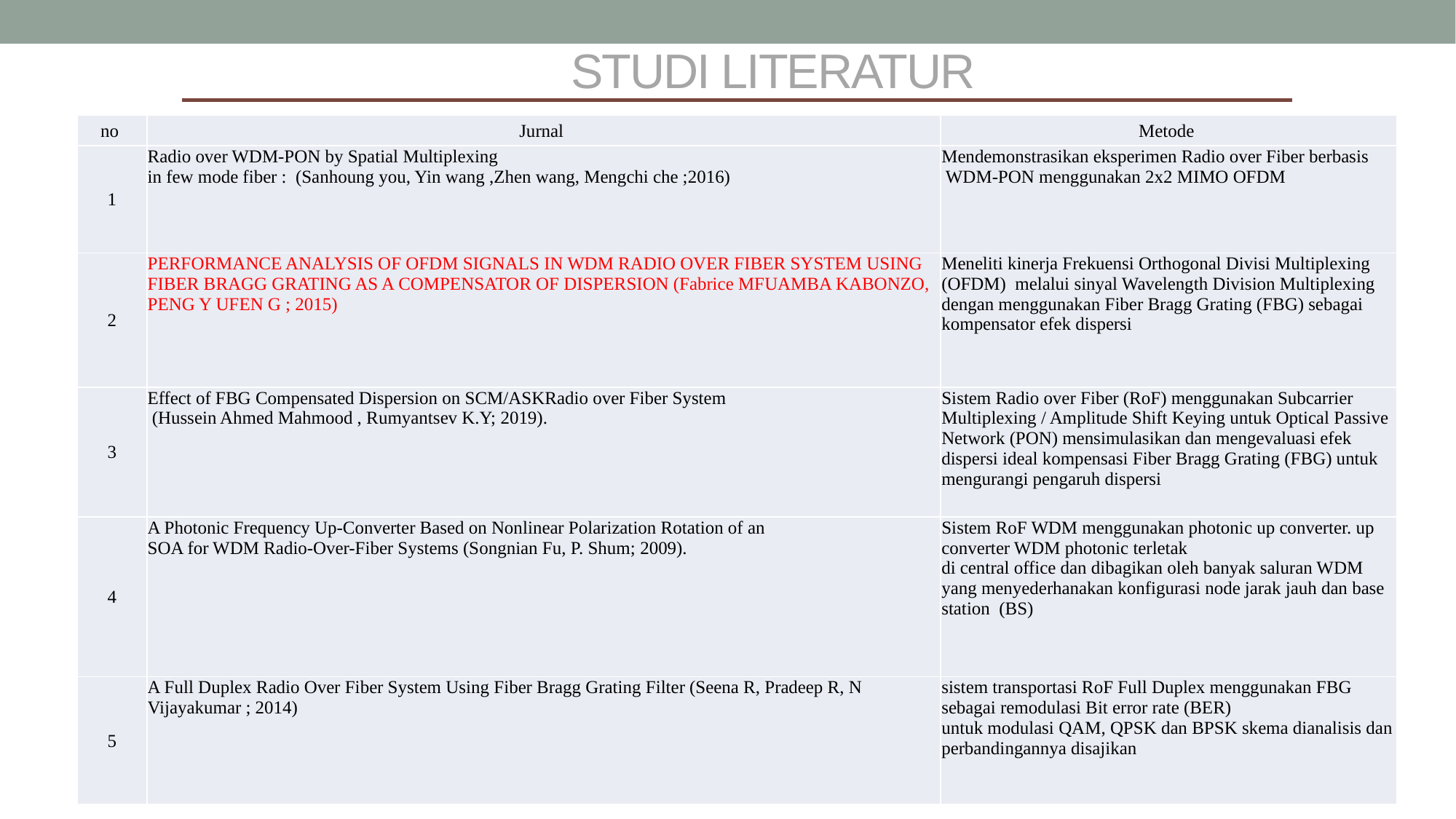

# STUDI LITERATUR
| no | Jurnal | Metode |
| --- | --- | --- |
| 1 | Radio over WDM-PON by Spatial Multiplexing in few mode fiber : (Sanhoung you, Yin wang ,Zhen wang, Mengchi che ;2016) | Mendemonstrasikan eksperimen Radio over Fiber berbasis WDM-PON menggunakan 2x2 MIMO OFDM |
| 2 | PERFORMANCE ANALYSIS OF OFDM SIGNALS IN WDM RADIO OVER FIBER SYSTEM USING FIBER BRAGG GRATING AS A COMPENSATOR OF DISPERSION (Fabrice MFUAMBA KABONZO, PENG Y UFEN G ; 2015) | Meneliti kinerja Frekuensi Orthogonal Divisi Multiplexing (OFDM) melalui sinyal Wavelength Division Multiplexing dengan menggunakan Fiber Bragg Grating (FBG) sebagai kompensator efek dispersi |
| 3 | Effect of FBG Compensated Dispersion on SCM/ASKRadio over Fiber System (Hussein Ahmed Mahmood , Rumyantsev K.Y; 2019). | Sistem Radio over Fiber (RoF) menggunakan Subcarrier Multiplexing / Amplitude Shift Keying untuk Optical Passive Network (PON) mensimulasikan dan mengevaluasi efek dispersi ideal kompensasi Fiber Bragg Grating (FBG) untuk mengurangi pengaruh dispersi |
| 4 | A Photonic Frequency Up-Converter Based on Nonlinear Polarization Rotation of an SOA for WDM Radio-Over-Fiber Systems (Songnian Fu, P. Shum; 2009). | Sistem RoF WDM menggunakan photonic up converter. up converter WDM photonic terletak di central office dan dibagikan oleh banyak saluran WDM yang menyederhanakan konfigurasi node jarak jauh dan base station (BS) |
| 5 | A Full Duplex Radio Over Fiber System Using Fiber Bragg Grating Filter (Seena R, Pradeep R, N Vijayakumar ; 2014) | sistem transportasi RoF Full Duplex menggunakan FBG sebagai remodulasi Bit error rate (BER) untuk modulasi QAM, QPSK dan BPSK skema dianalisis dan perbandingannya disajikan |